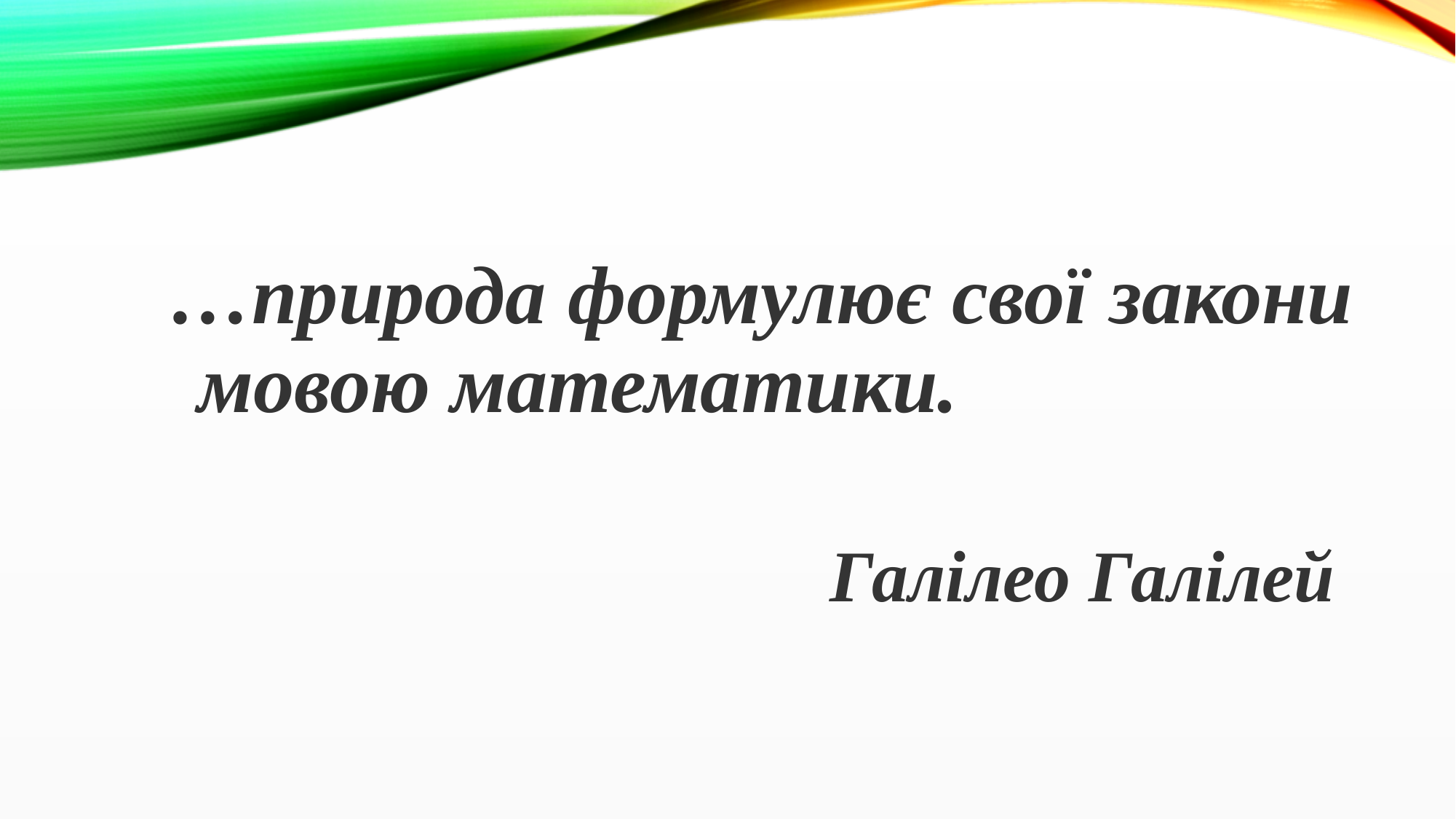

…природа формулює свої закони мовою математики.

Галілео Галілей